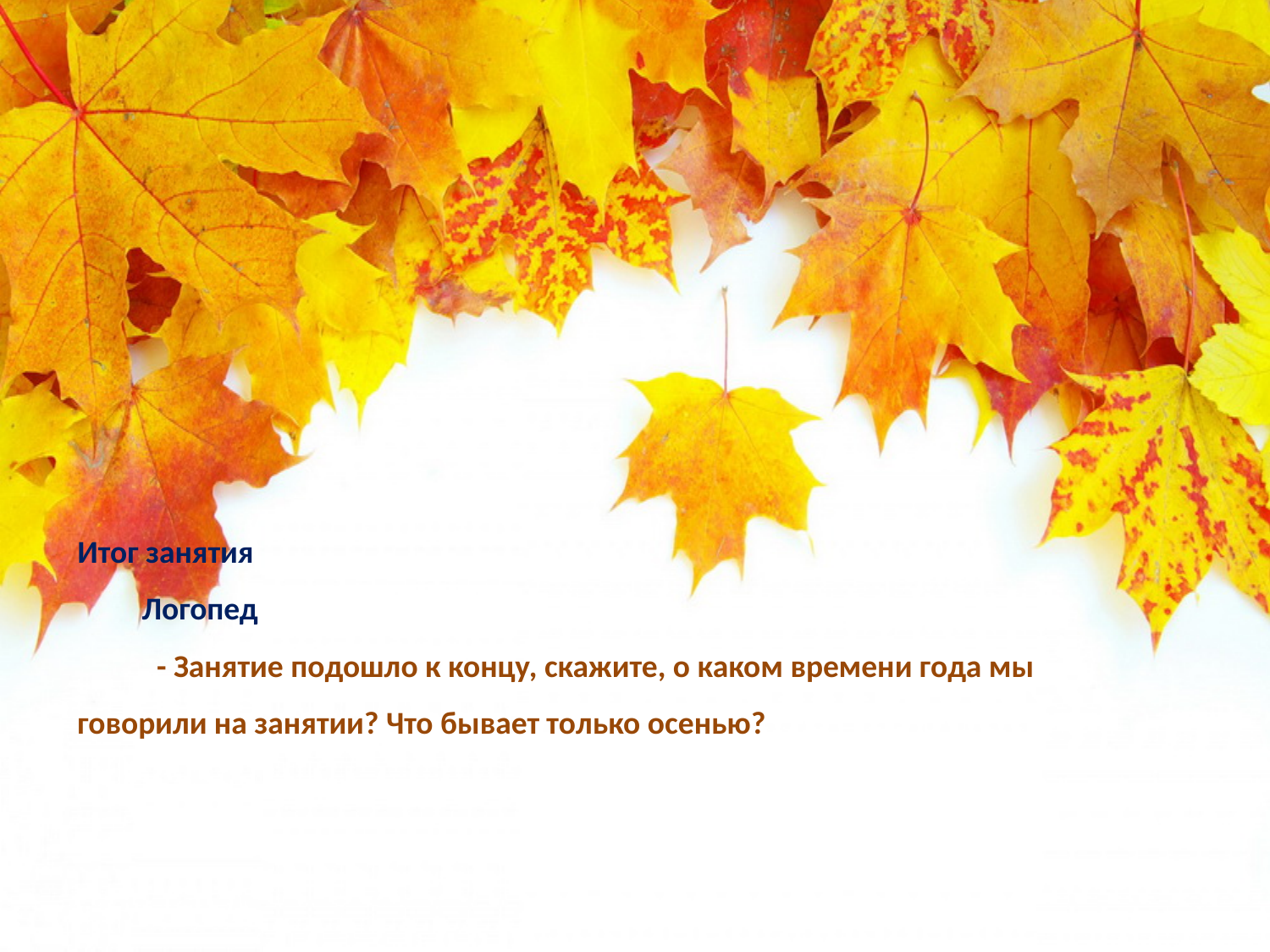

Итог занятия                                                                                                                        Логопед                                                                                                                          - Занятие подошло к концу, скажите, о каком времени года мы говорили на занятии? Что бывает только осенью?